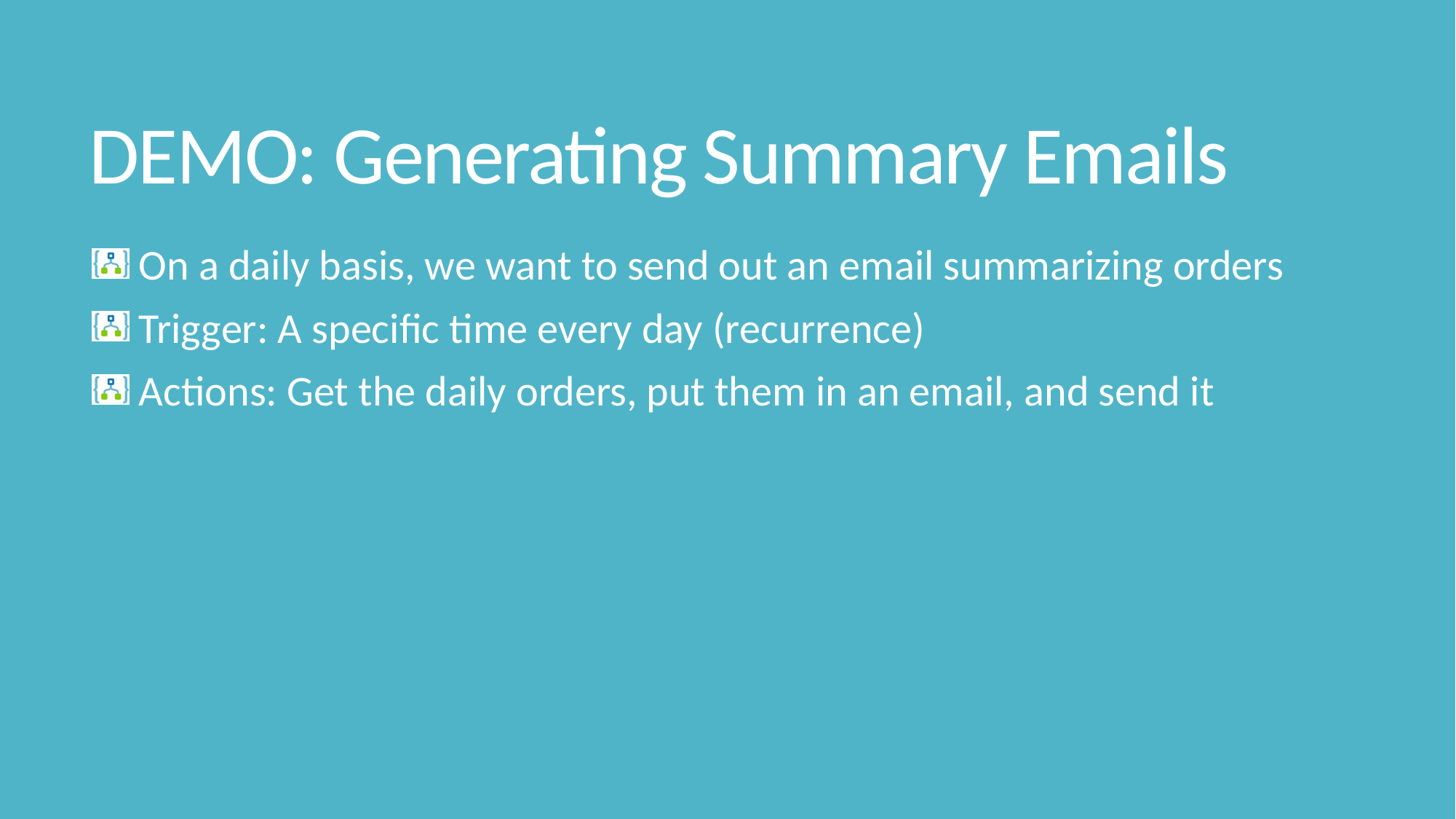

# DEMO: Generating Summary Emails
 On a daily basis, we want to send out an email summarizing orders
 Trigger: A specific time every day (recurrence)
 Actions: Get the daily orders, put them in an email, and send it